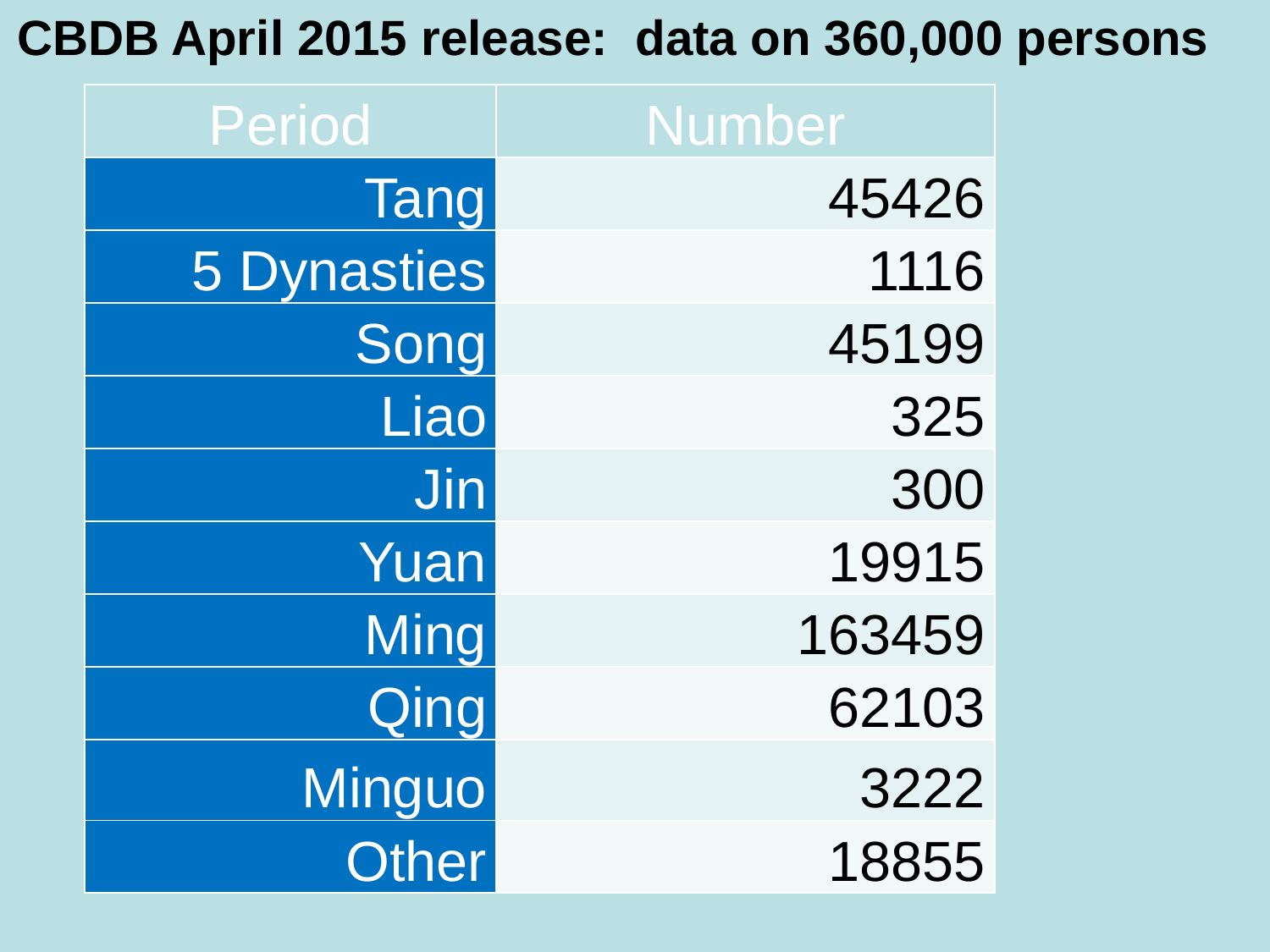

CBDB April 2015 release:  data on 360,000 persons
| Period | Number |
| --- | --- |
| Tang | 45426 |
| 5 Dynasties | 1116 |
| Song | 45199 |
| Liao | 325 |
| Jin | 300 |
| Yuan | 19915 |
| Ming | 163459 |
| Qing | 62103 |
| Minguo | 3222 |
| Other | 18855 |